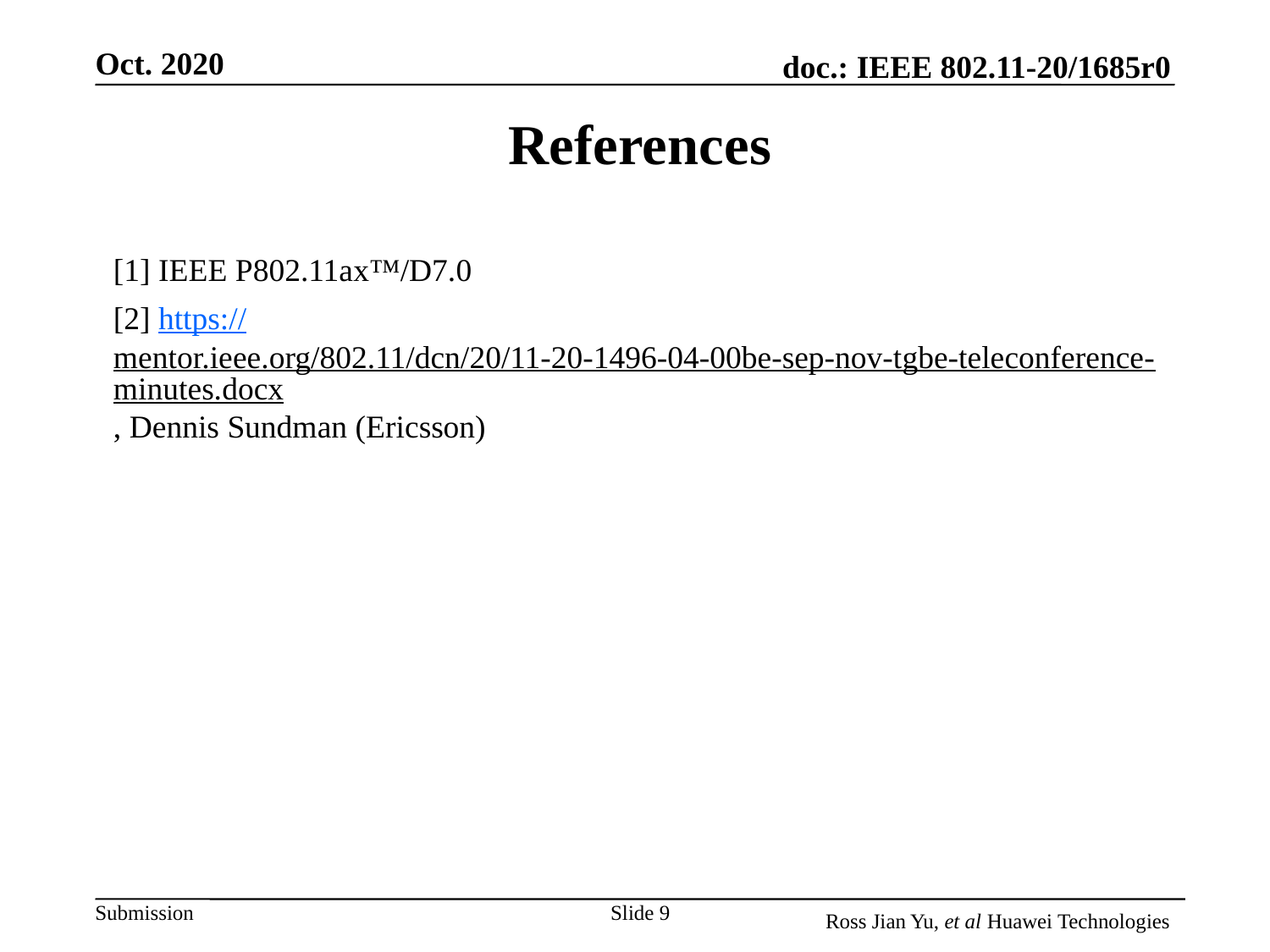

References
[1] IEEE P802.11ax™/D7.0
[2] https://mentor.ieee.org/802.11/dcn/20/11-20-1496-04-00be-sep-nov-tgbe-teleconference-minutes.docx, Dennis Sundman (Ericsson)

Slide 9